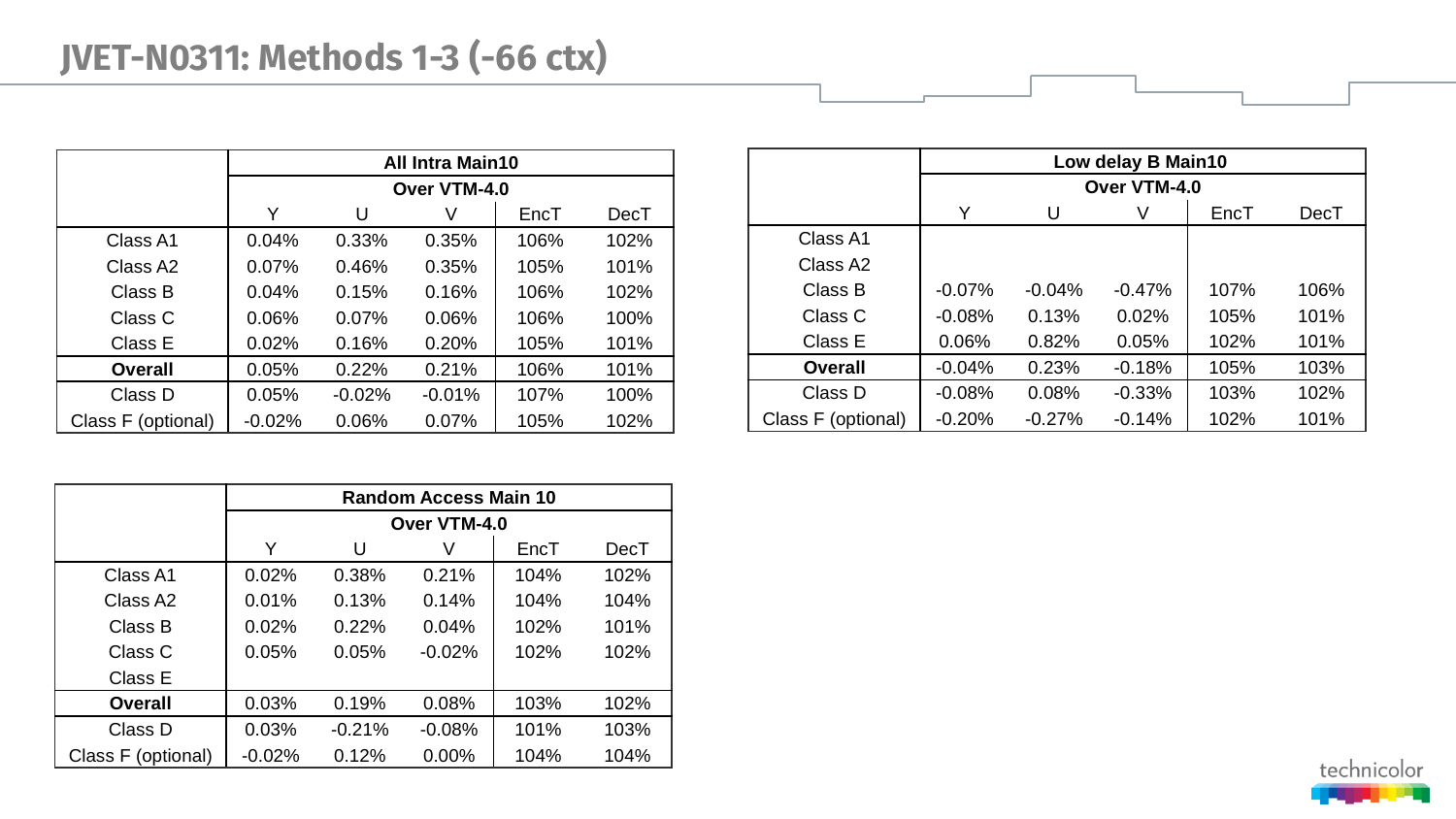

# JVET-N0311: Methods 1-3 (-66 ctx)
|  | Low delay B Main10 |  |  |  |  |
| --- | --- | --- | --- | --- | --- |
|  | Over VTM-4.0 |  |  |  |  |
|  | Y | U | V | EncT | DecT |
| Class A1 |  |  |  |  |  |
| Class A2 |  |  |  |  |  |
| Class B | -0.07% | -0.04% | -0.47% | 107% | 106% |
| Class C | -0.08% | 0.13% | 0.02% | 105% | 101% |
| Class E | 0.06% | 0.82% | 0.05% | 102% | 101% |
| Overall | -0.04% | 0.23% | -0.18% | 105% | 103% |
| Class D | -0.08% | 0.08% | -0.33% | 103% | 102% |
| Class F (optional) | -0.20% | -0.27% | -0.14% | 102% | 101% |
|  | All Intra Main10 |  |  |  |  |
| --- | --- | --- | --- | --- | --- |
|  | Over VTM-4.0 |  |  |  |  |
|  | Y | U | V | EncT | DecT |
| Class A1 | 0.04% | 0.33% | 0.35% | 106% | 102% |
| Class A2 | 0.07% | 0.46% | 0.35% | 105% | 101% |
| Class B | 0.04% | 0.15% | 0.16% | 106% | 102% |
| Class C | 0.06% | 0.07% | 0.06% | 106% | 100% |
| Class E | 0.02% | 0.16% | 0.20% | 105% | 101% |
| Overall | 0.05% | 0.22% | 0.21% | 106% | 101% |
| Class D | 0.05% | -0.02% | -0.01% | 107% | 100% |
| Class F (optional) | -0.02% | 0.06% | 0.07% | 105% | 102% |
|  | Random Access Main 10 |  |  |  |  |
| --- | --- | --- | --- | --- | --- |
|  | Over VTM-4.0 |  |  |  |  |
|  | Y | U | V | EncT | DecT |
| Class A1 | 0.02% | 0.38% | 0.21% | 104% | 102% |
| Class A2 | 0.01% | 0.13% | 0.14% | 104% | 104% |
| Class B | 0.02% | 0.22% | 0.04% | 102% | 101% |
| Class C | 0.05% | 0.05% | -0.02% | 102% | 102% |
| Class E |  |  |  |  |  |
| Overall | 0.03% | 0.19% | 0.08% | 103% | 102% |
| Class D | 0.03% | -0.21% | -0.08% | 101% | 103% |
| Class F (optional) | -0.02% | 0.12% | 0.00% | 104% | 104% |